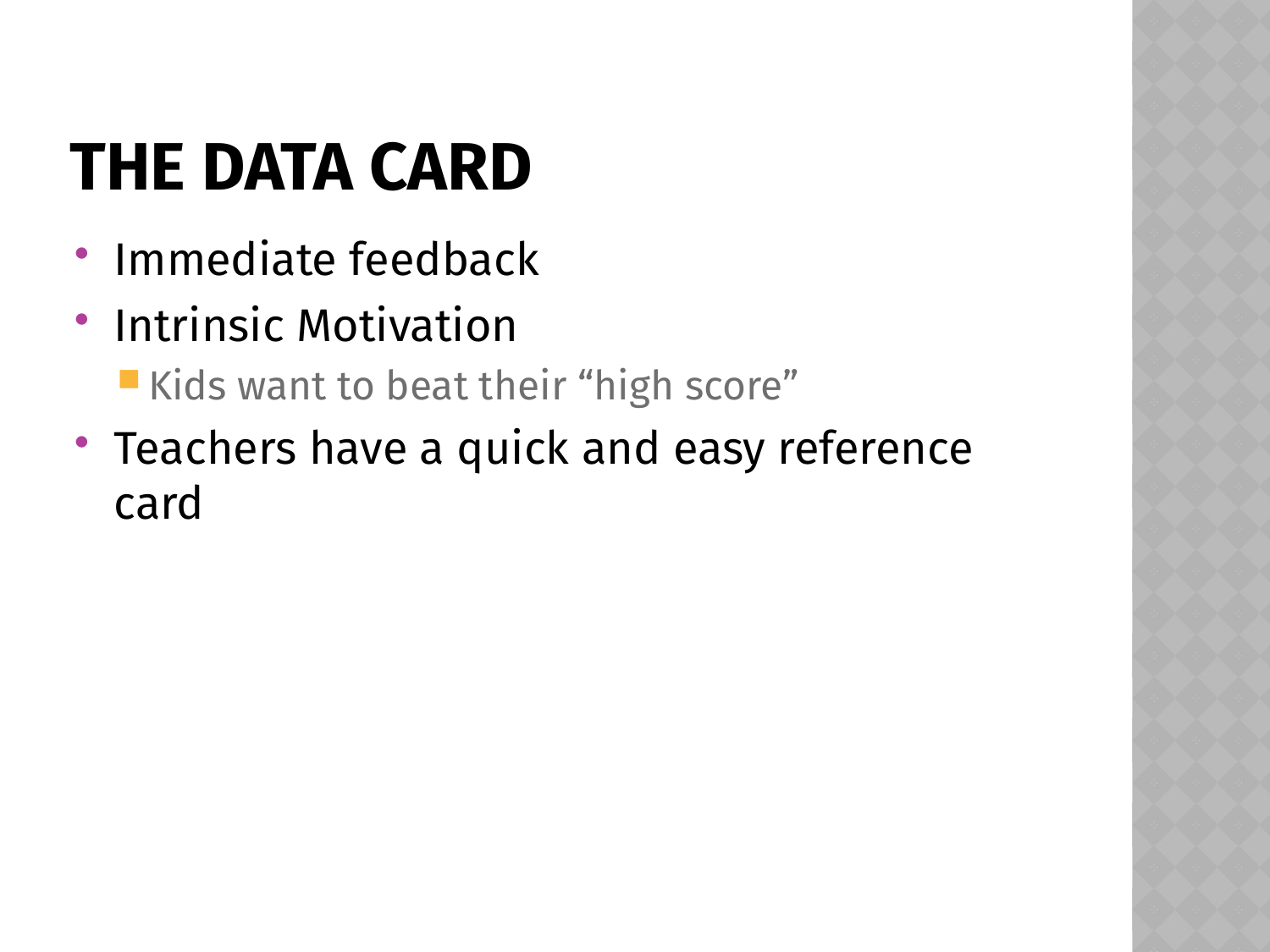

# The Data Card
Immediate feedback
Intrinsic Motivation
Kids want to beat their “high score”
Teachers have a quick and easy reference card